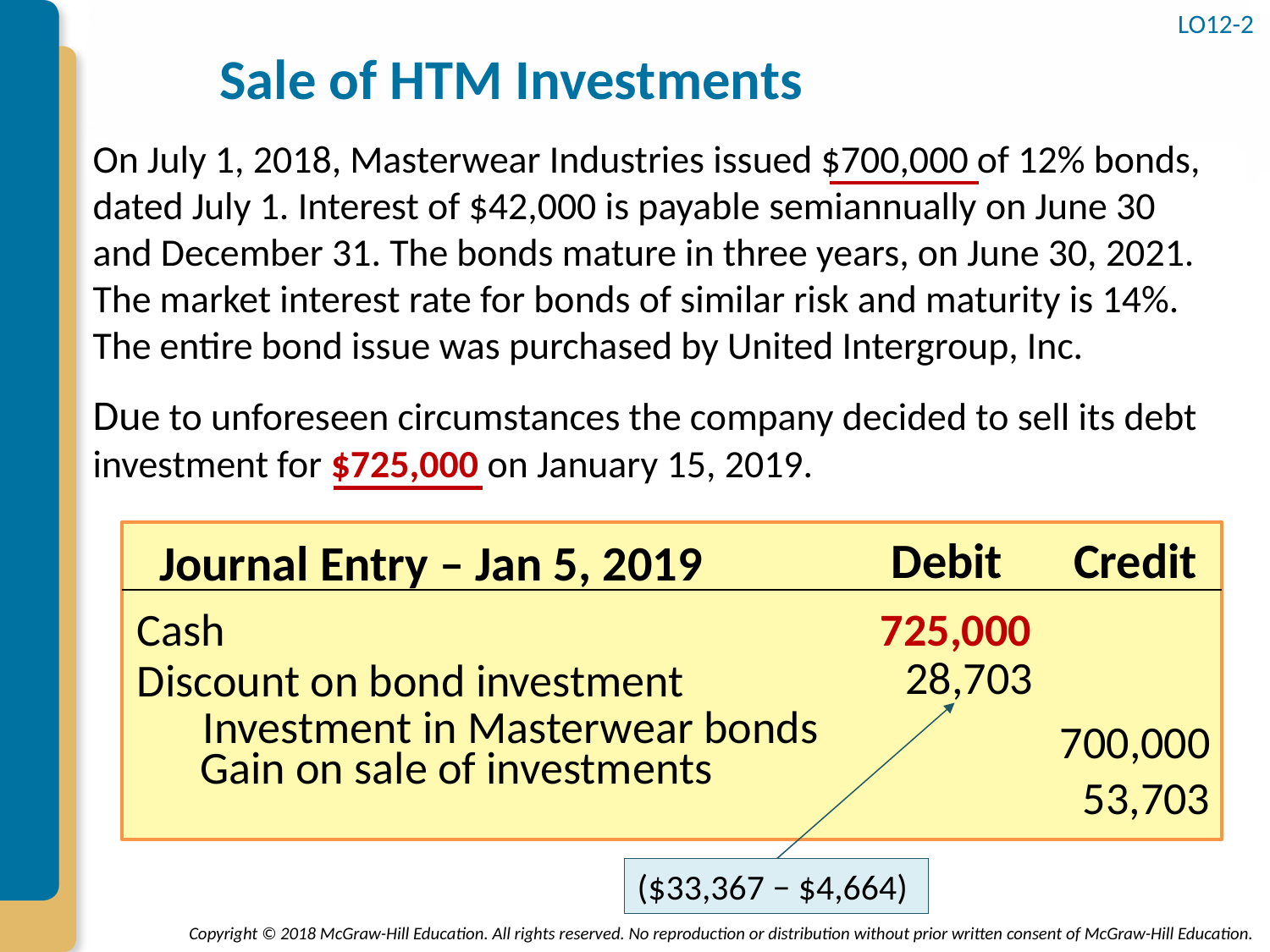

LO12-2
# Sale of HTM Investments
On July 1, 2018, Masterwear Industries issued $700,000 of 12% bonds, dated July 1. Interest of $42,000 is payable semiannually on June 30 and December 31. The bonds mature in three years, on June 30, 2021. The market interest rate for bonds of similar risk and maturity is 14%. The entire bond issue was purchased by United Intergroup, Inc.
Due to unforeseen circumstances the company decided to sell its debt investment for $725,000 on January 15, 2019.

Debit
Credit
Journal Entry – Jan 5, 2019
Cash
725,000
28,703
Discount on bond investment
Investment in Masterwear bonds
700,000
Gain on sale of investments
53,703
($33,367 − $4,664)